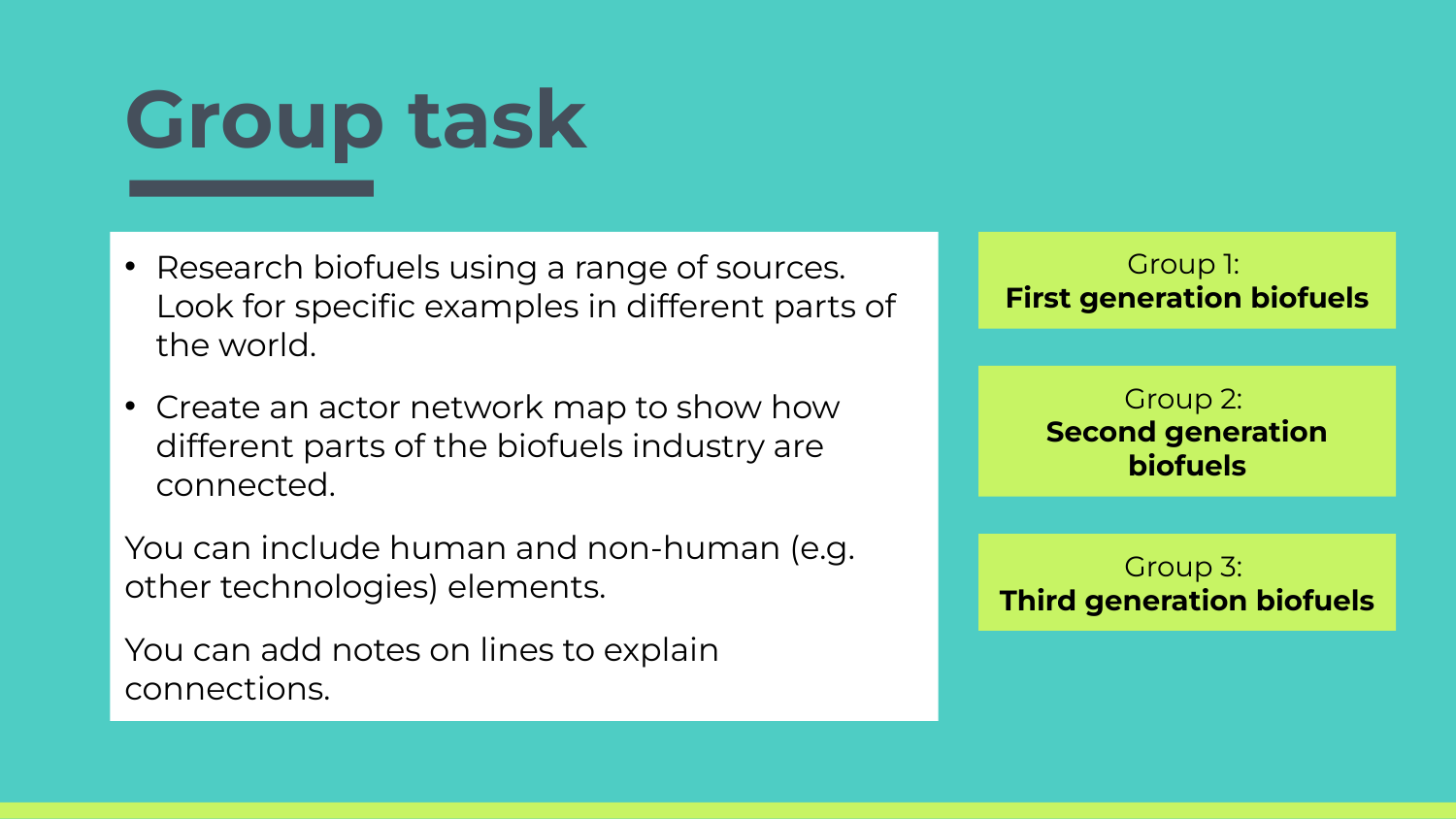

Group task

Research biofuels using a range of sources.  Look for specific examples in different parts of the world.
Create an actor network map to show how different parts of the biofuels industry are connected.
You can include human and non-human (e.g. other technologies) elements.
You can add notes on lines to explain connections.
Group 1:
First generation biofuels
Group 2:
Second generation biofuels
Group 3:
Third generation biofuels